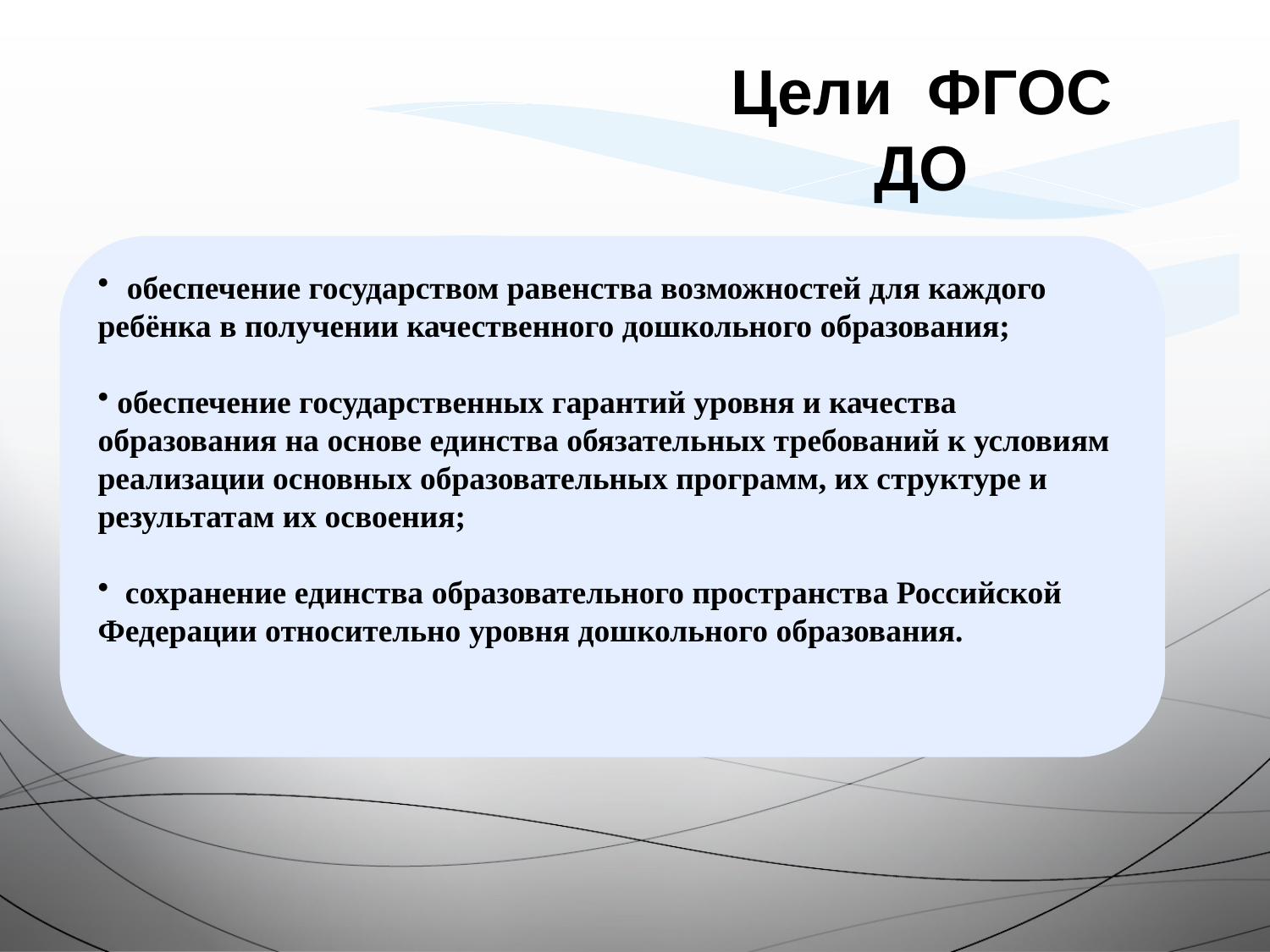

Цели  ФГОС ДО

  обеспечение государством равенства возможностей для каждого ребёнка в получении качественного дошкольного образования;

 обеспечение государственных гарантий уровня и качества образования на основе единства обязательных требований к условиям реализации основных образовательных программ, их структуре и результатам их освоения;

  сохранение единства образовательного пространства Российской Федерации относительно уровня дошкольного образования.